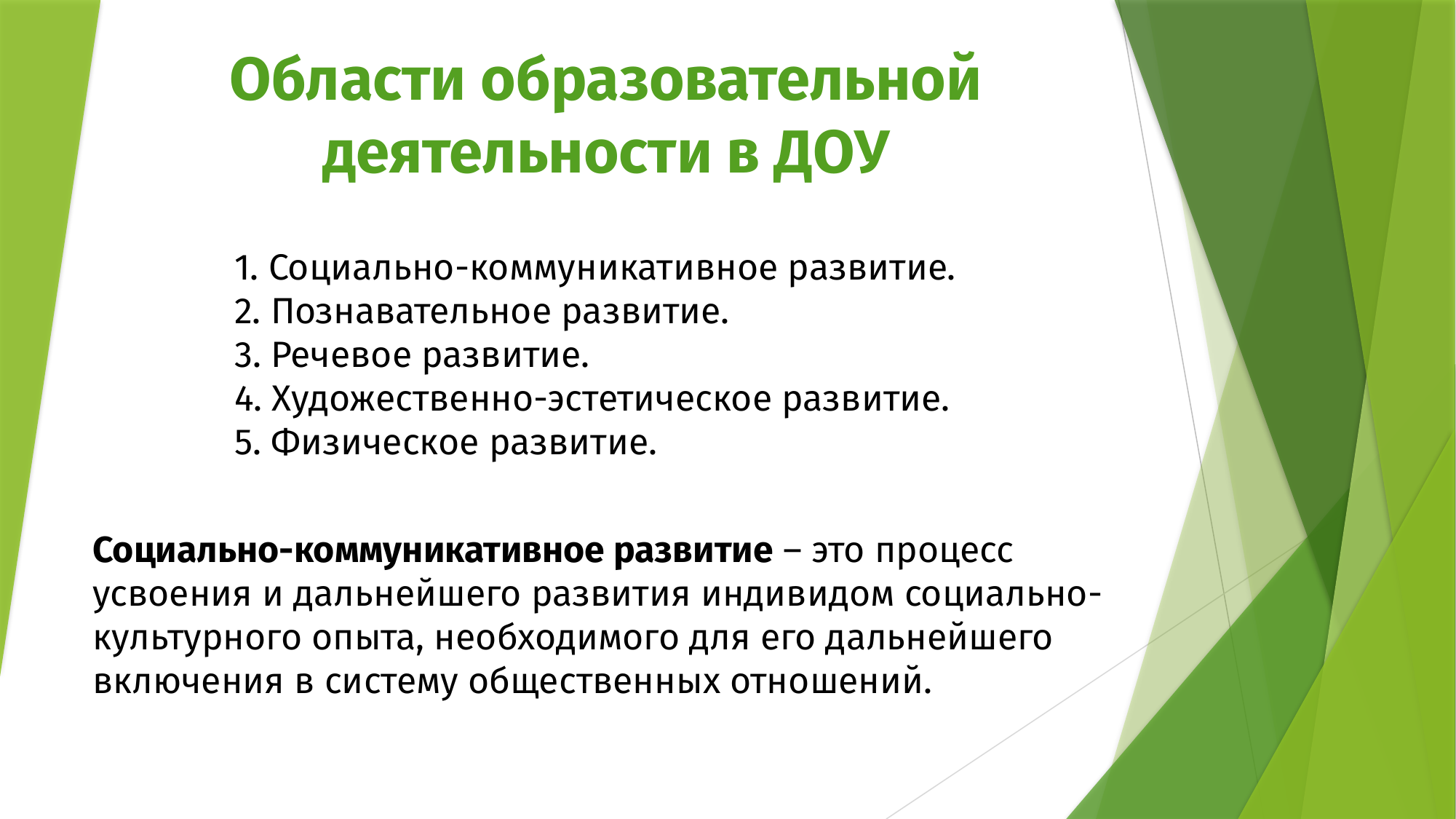

# Области образовательной деятельности в ДОУ
1. Социально-коммуникативное развитие.
2. Познавательное развитие.
3. Речевое развитие.
4. Художественно-эстетическое развитие.
5. Физическое развитие.
Социально-коммуникативное развитие – это процесс усвоения и дальнейшего развития индивидом социально-культурного опыта, необходимого для его дальнейшего включения в систему общественных отношений.